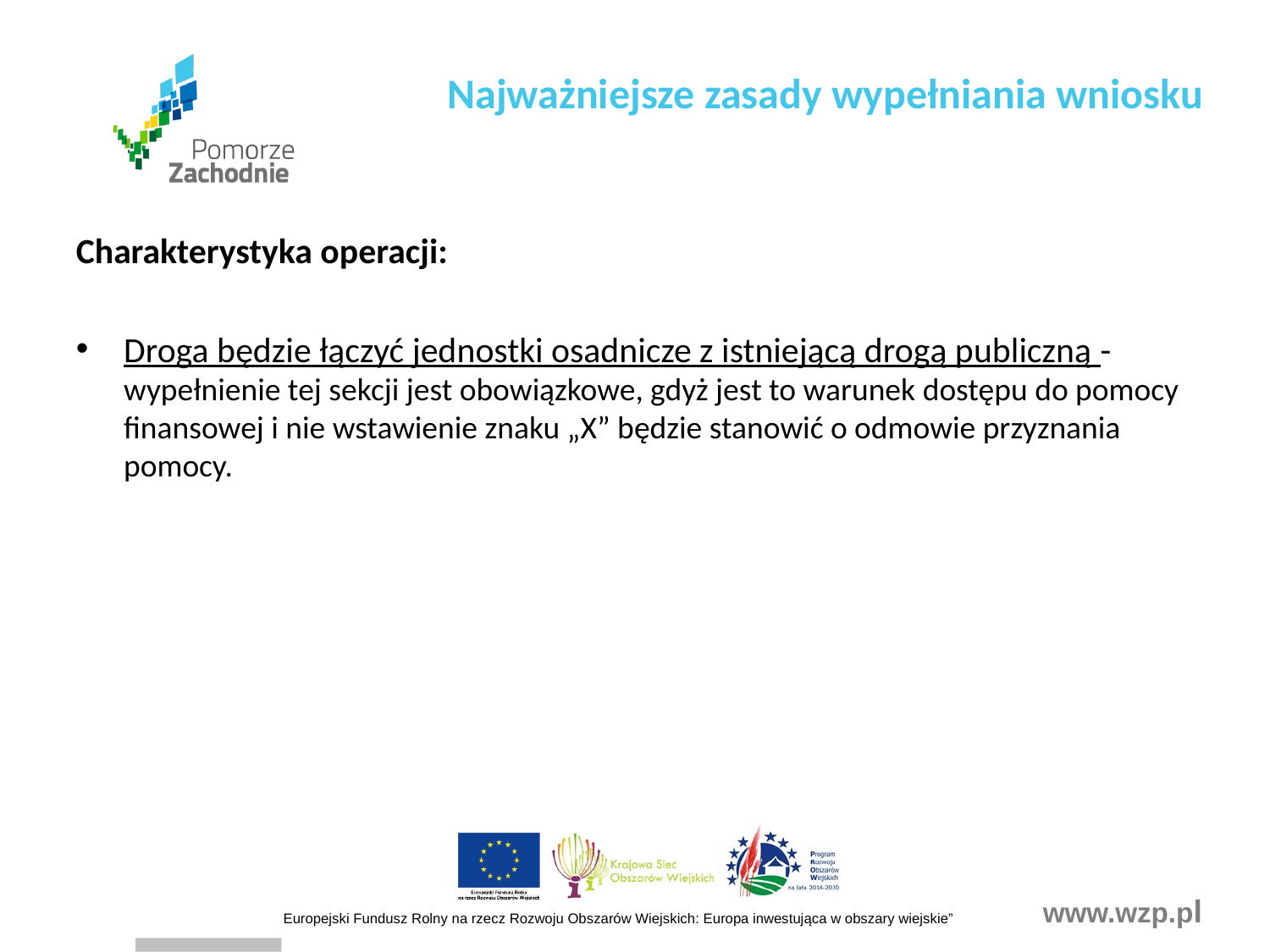

Najważniejsze zasady wypełniania wniosku
Charakterystyka operacji:

Droga będzie łączyć jednostki osadnicze z istniejącą drogą publiczną -  wypełnienie tej sekcji jest obowiązkowe, gdyż jest to warunek dostępu do pomocy finansowej i nie wstawienie znaku „X” będzie stanowić o odmowie przyznania pomocy.